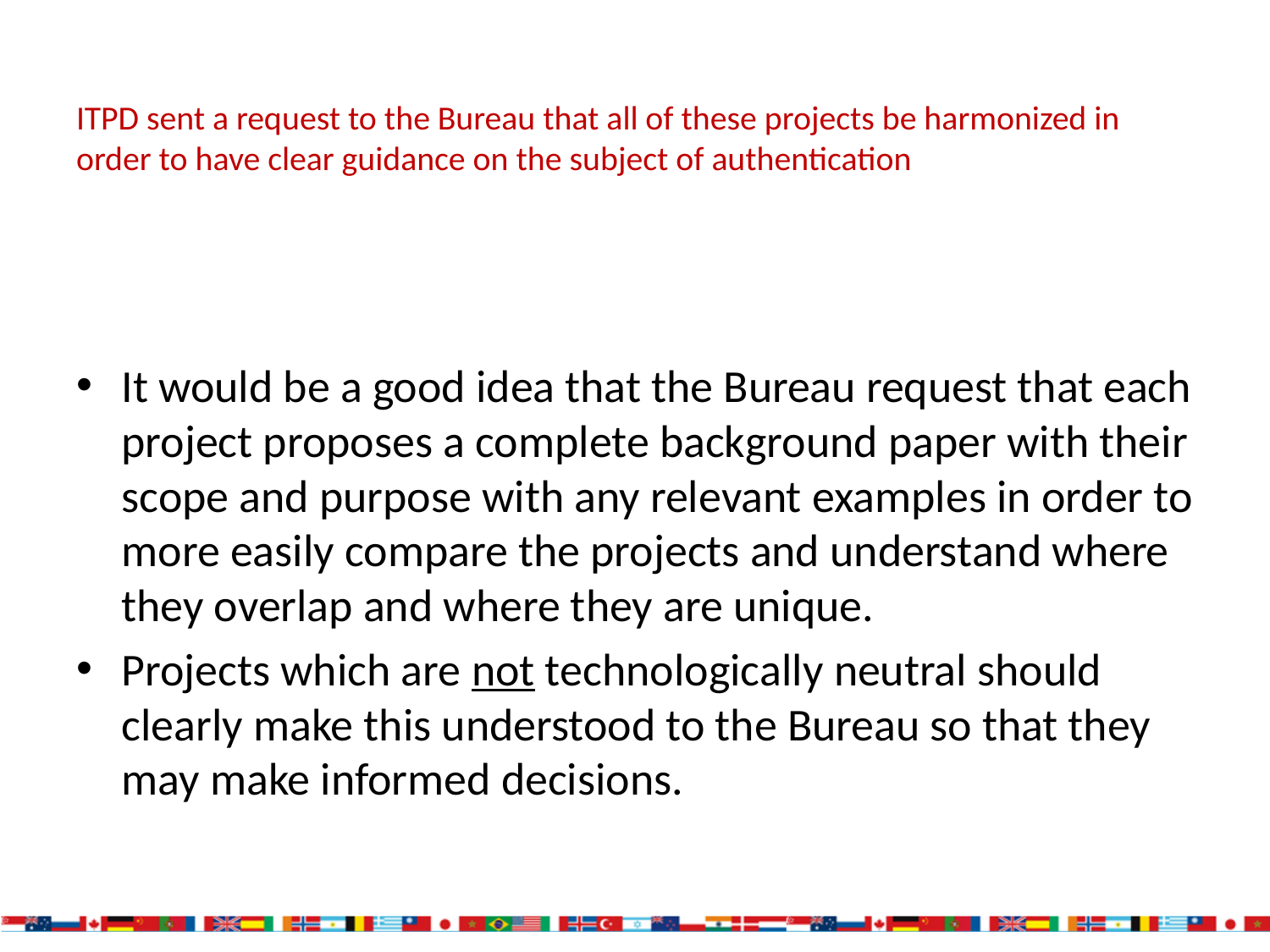

# ITPD sent a request to the Bureau that all of these projects be harmonized in order to have clear guidance on the subject of authentication

It would be a good idea that the Bureau request that each project proposes a complete background paper with their scope and purpose with any relevant examples in order to more easily compare the projects and understand where they overlap and where they are unique.
Projects which are not technologically neutral should clearly make this understood to the Bureau so that they may make informed decisions.